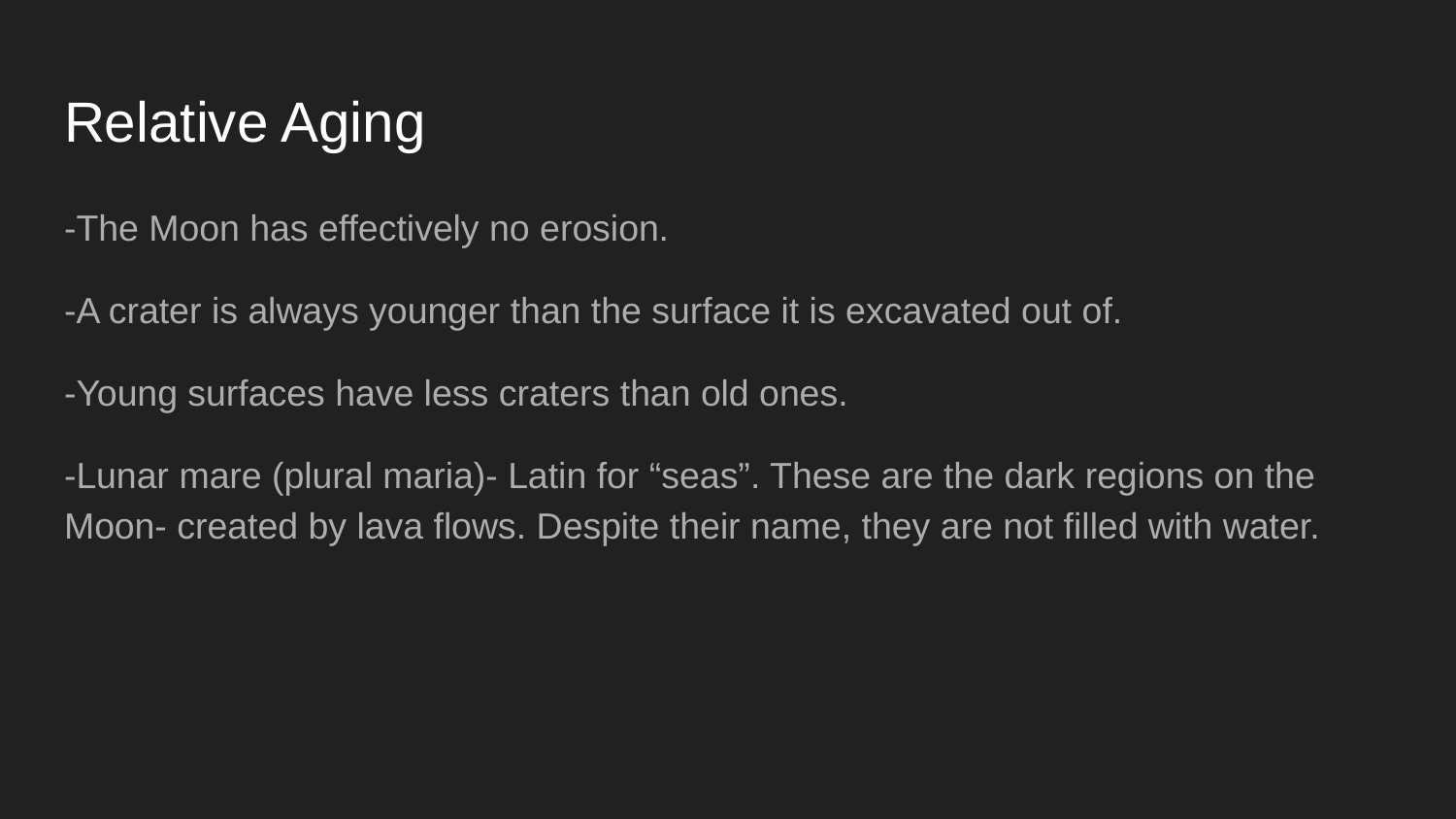

# Relative Aging
-The Moon has effectively no erosion.
-A crater is always younger than the surface it is excavated out of.
-Young surfaces have less craters than old ones.
-Lunar mare (plural maria)- Latin for “seas”. These are the dark regions on the Moon- created by lava flows. Despite their name, they are not filled with water.